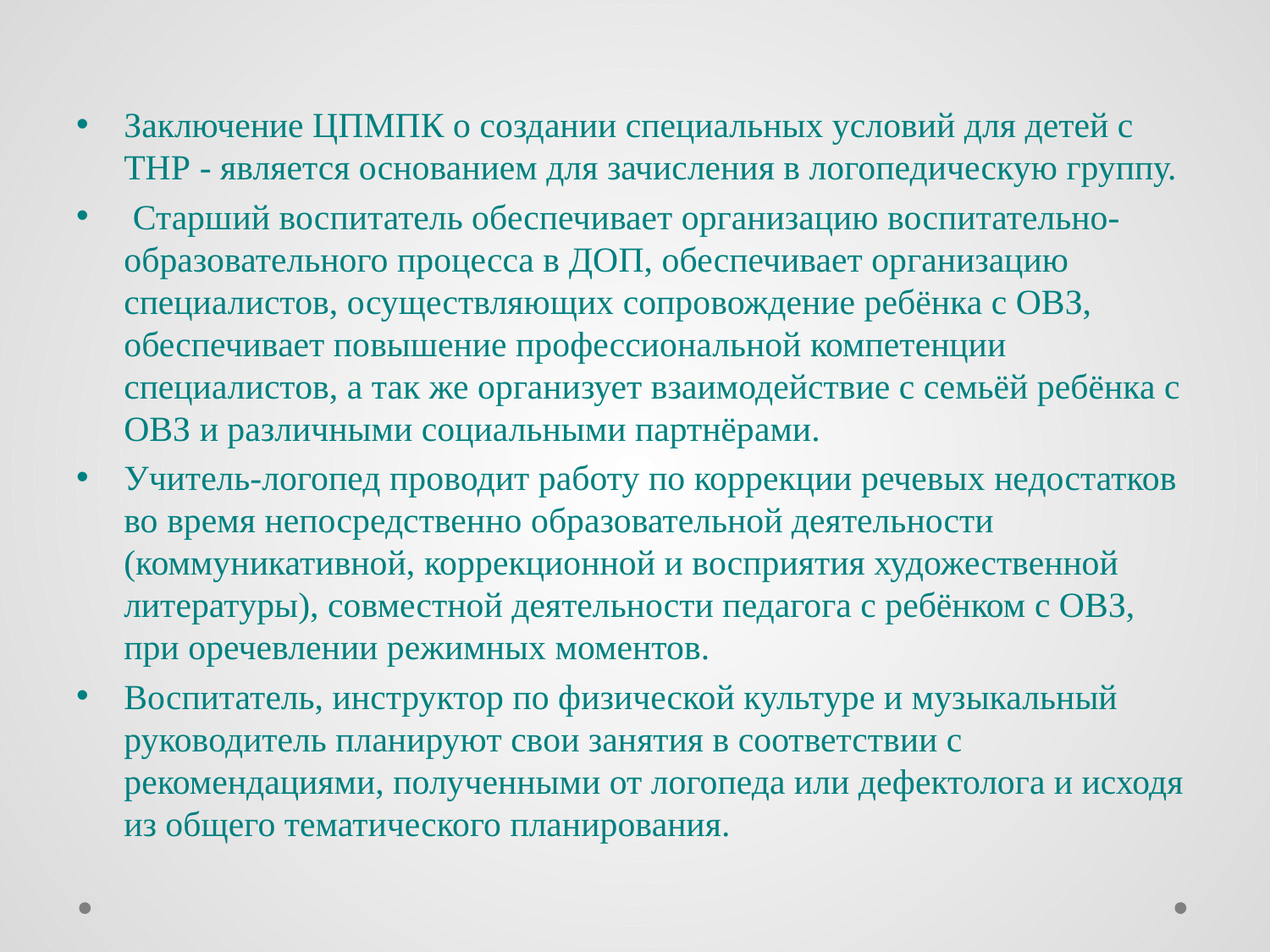

#
Заключение ЦПМПК о создании специальных условий для детей с ТНР - является основанием для зачисления в логопедическую группу.
 Старший воспитатель обеспечивает организацию воспитательно-образовательного процесса в ДОП, обеспечивает организацию специалистов, осуществляющих сопровождение ребёнка с ОВЗ, обеспечивает повышение профессиональной компетенции специалистов, а так же организует взаимодействие с семьёй ребёнка с ОВЗ и различными социальными партнёрами.
Учитель-логопед проводит работу по коррекции речевых недостатков во время непосредственно образовательной деятельности (коммуникативной, коррекционной и восприятия художественной литературы), совместной деятельности педагога с ребёнком с ОВЗ, при оречевлении режимных моментов.
Воспитатель, инструктор по физической культуре и музыкальный руководитель планируют свои занятия в соответствии с рекомендациями, полученными от логопеда или дефектолога и исходя из общего тематического планирования.